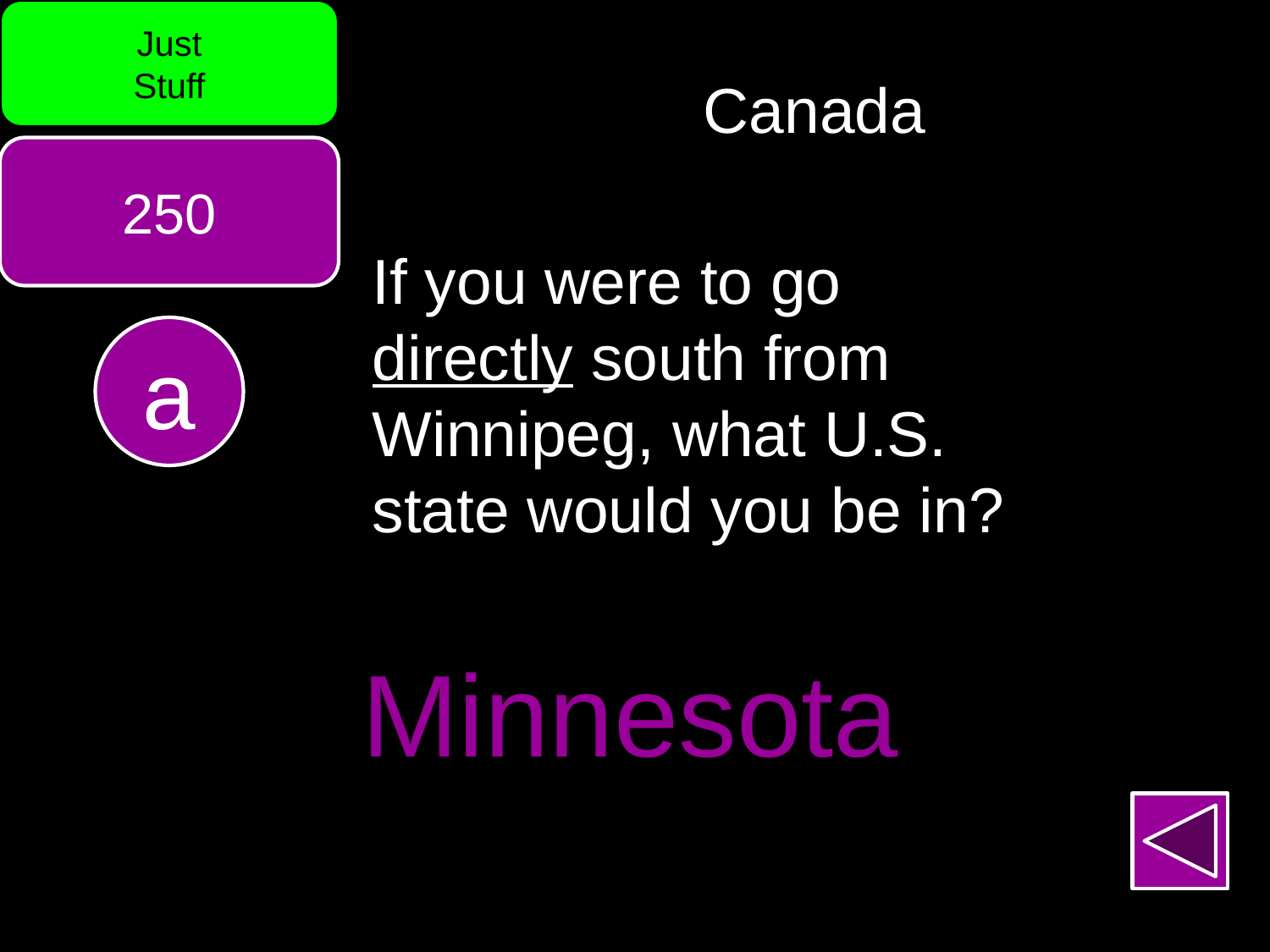

Just
Stuff
Canada
250

If you were to go
directly south from
Winnipeg, what U.S.
state would you be in?
a
Minnesota